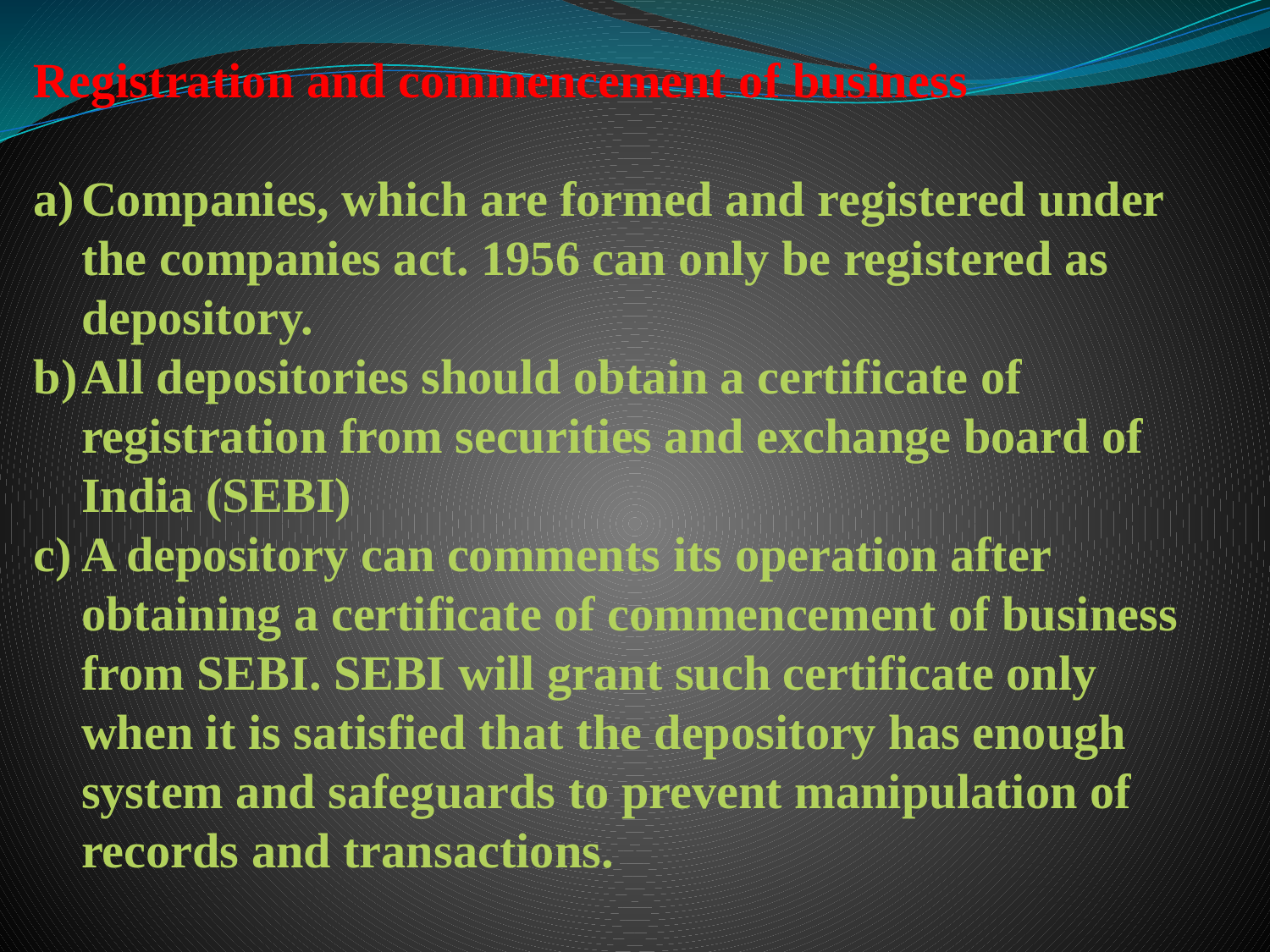

Registration and commencement of business

Companies, which are formed and registered under the companies act. 1956 can only be registered as depository.
All depositories should obtain a certificate of registration from securities and exchange board of India (SEBI)
A depository can comments its operation after obtaining a certificate of commencement of business from SEBI. SEBI will grant such certificate only when it is satisfied that the depository has enough system and safeguards to prevent manipulation of records and transactions.